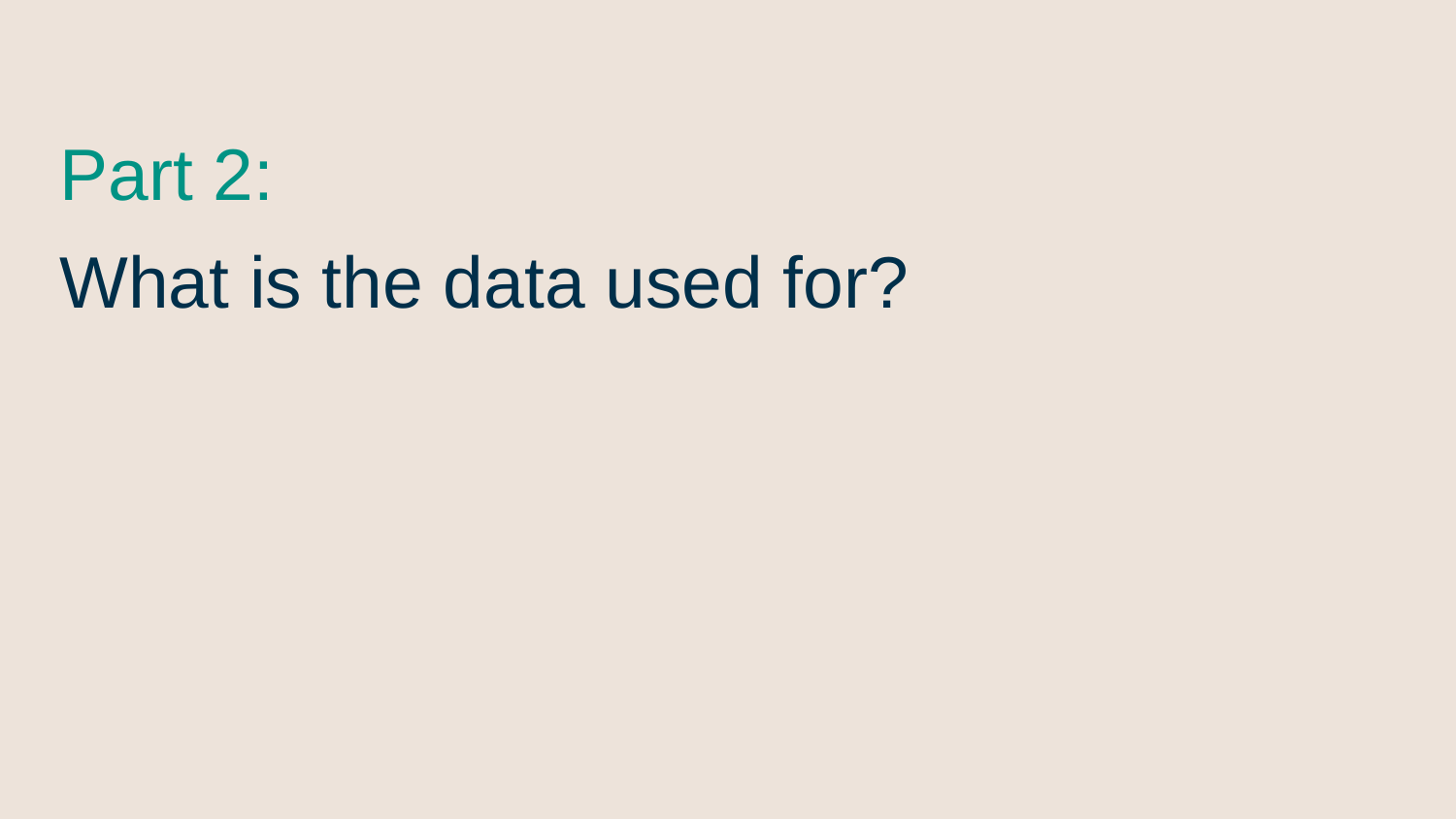

# Part 2:
What is the data used for?